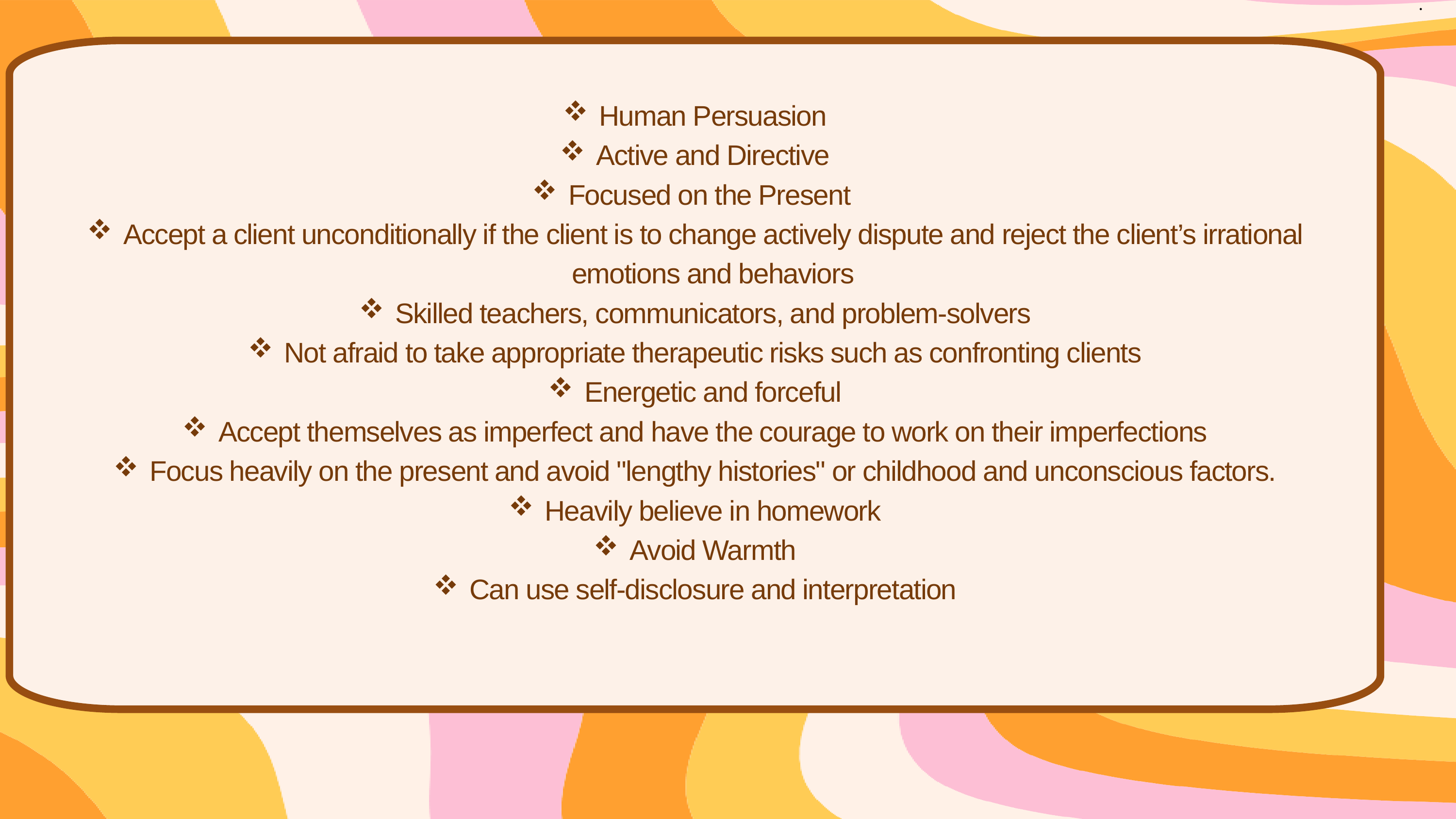

.

Human Persuasion
Active and Directive
Focused on the Present
Accept a client unconditionally if the client is to change actively dispute and reject the client’s irrational emotions and behaviors
Skilled teachers, communicators, and problem-solvers
Not afraid to take appropriate therapeutic risks such as confronting clients
Energetic and forceful
Accept themselves as imperfect and have the courage to work on their imperfections
Focus heavily on the present and avoid "lengthy histories" or childhood and unconscious factors.
Heavily believe in homework
Avoid Warmth
Can use self-disclosure and interpretation

(Fall et al., 2023).
Fall, Kevin A.,Holden, Janice Miner,Marquis, Andre. Theoretical Models of Counseling and Psychotherapy (p. 321).